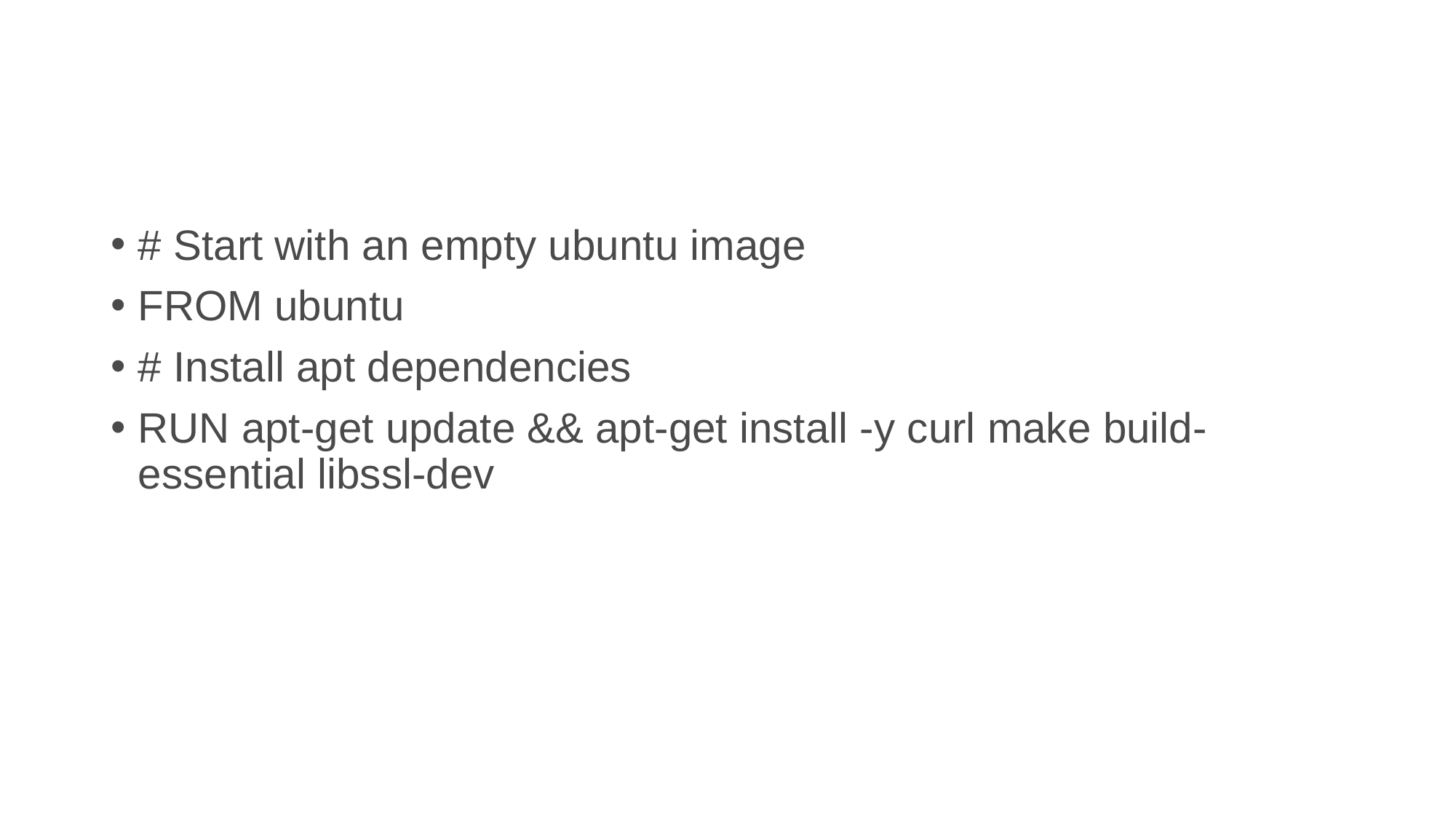

#
# Start with an empty ubuntu image
FROM ubuntu
# Install apt dependencies
RUN apt-get update && apt-get install -y curl make build-essential libssl-dev